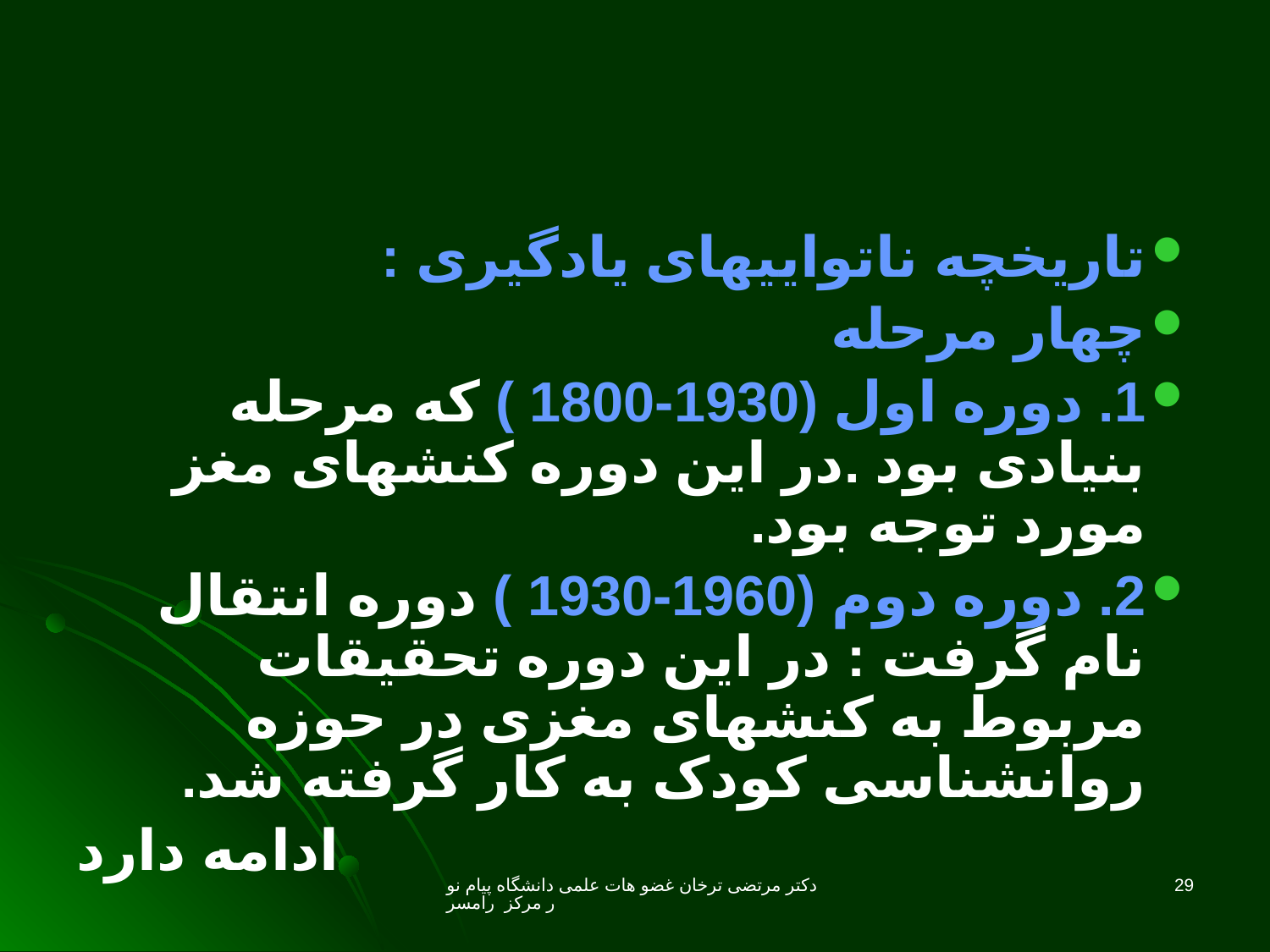

تاریخچه ناتواییهای یادگیری :
چهار مرحله
1. دوره اول (1930-1800 ) که مرحله بنیادی بود .در این دوره کنشهای مغز مورد توجه بود.
2. دوره دوم (1960-1930 ) دوره انتقال نام گرفت : در این دوره تحقیقات مربوط به کنشهای مغزی در حوزه روانشناسی کودک به کار گرفته شد.
ادامه دارد
دکتر مرتضی ترخان غضو هات علمی دانشگاه پیام نور مرکز رامسر
29